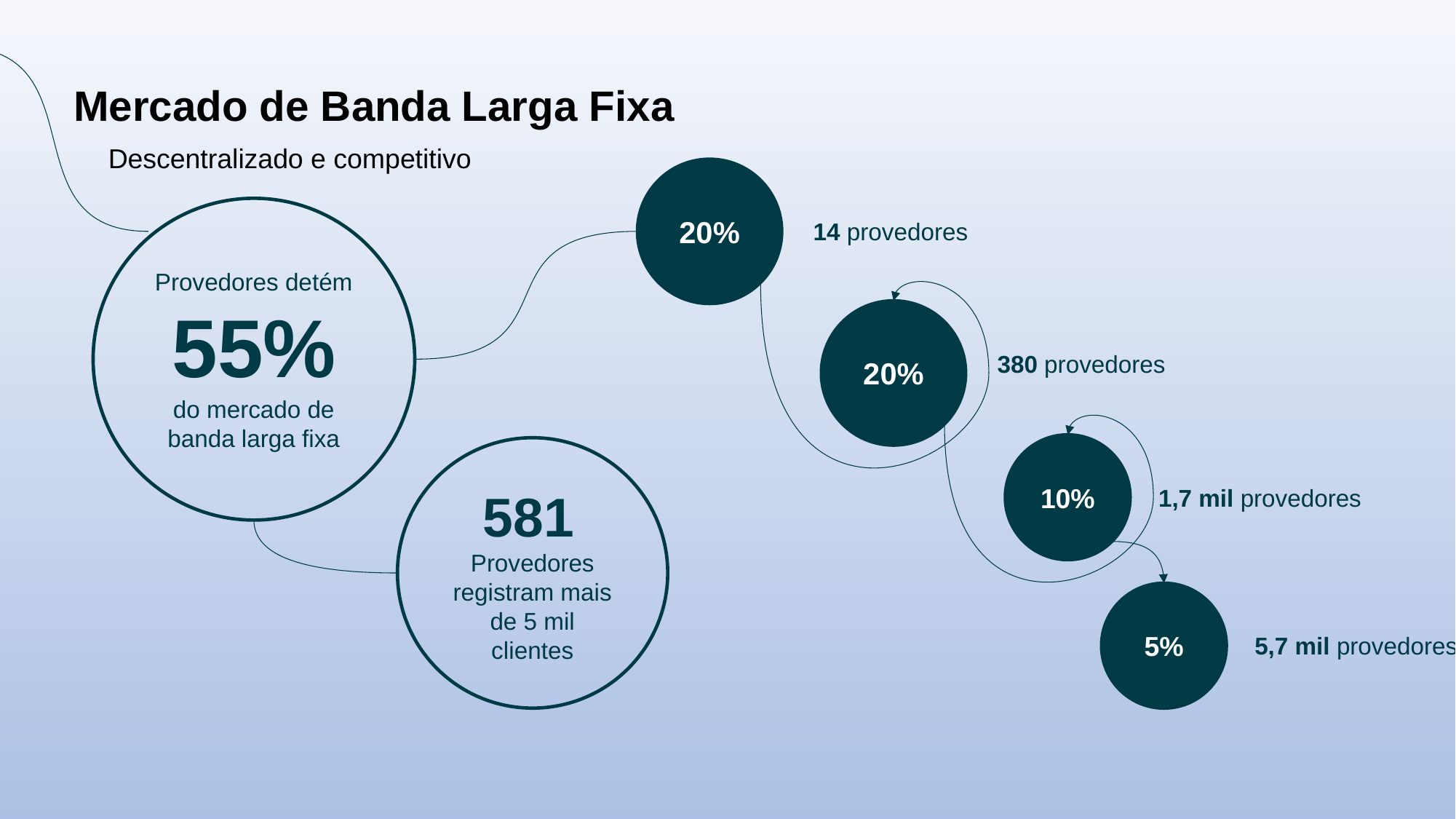

Mercado de Banda Larga Fixa
Descentralizado e competitivo
20%
14 provedores
Provedores detém
55%
do mercado de banda larga fixa
20%
380 provedores
10%
1,7 mil provedores
581
Provedores registram mais de 5 mil clientes
5%
5,7 mil provedores